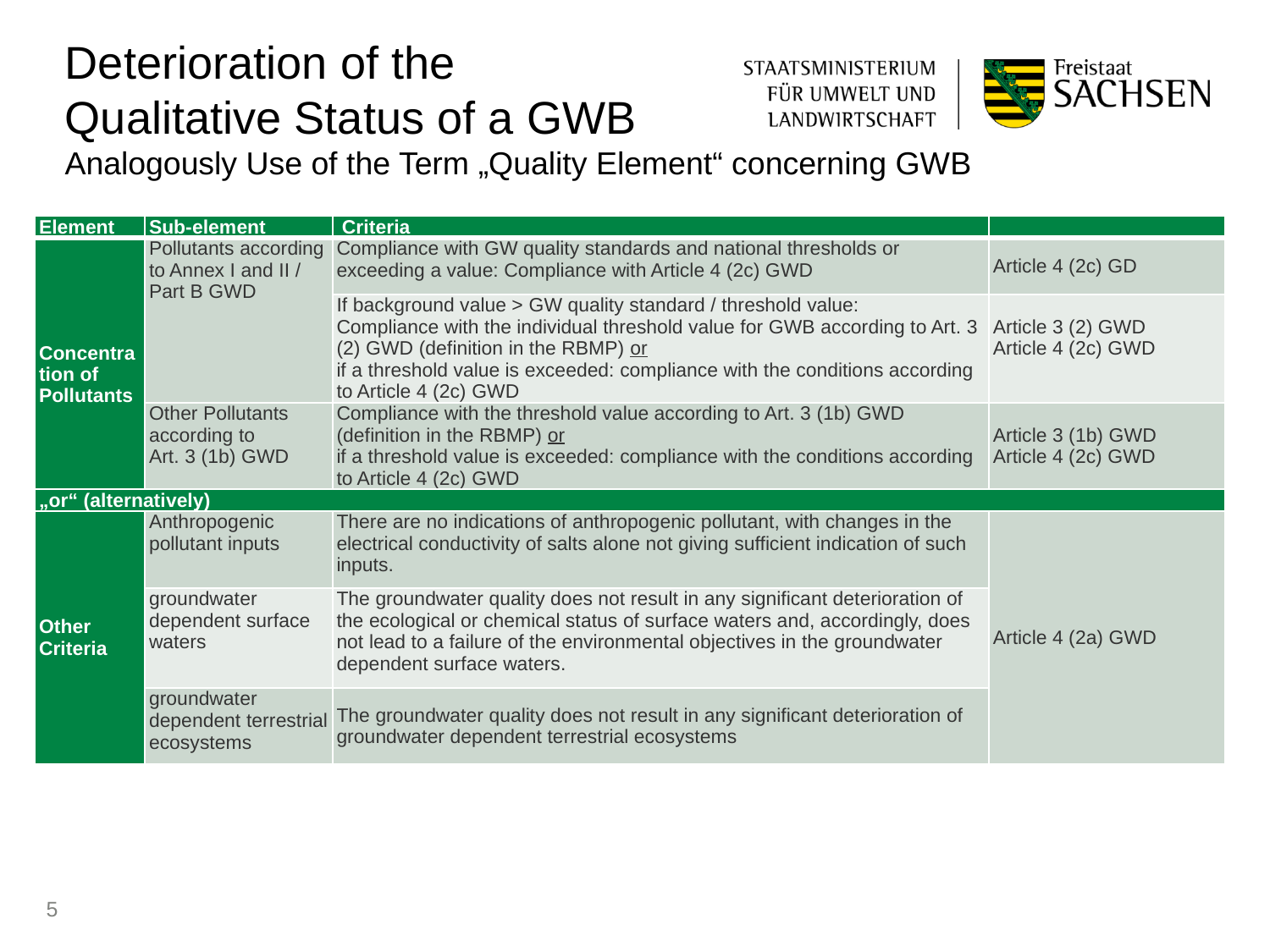

# Deterioration of the Qualitative Status of a GWB Analogously Use of the Term „Quality Element“ concerning GWB
| Element | Sub-element | Criteria |  |
| --- | --- | --- | --- |
| Concentration of Pollutants | Pollutants according to Annex I and II / Part B GWD | Compliance with GW quality standards and national thresholds or exceeding a value: Compliance with Article 4 (2c) GWD | Article 4 (2c) GD |
|  |  | If background value > GW quality standard / threshold value: Compliance with the individual threshold value for GWB according to Art. 3 (2) GWD (definition in the RBMP) or if a threshold value is exceeded: compliance with the conditions according to Article 4 (2c) GWD | Article 3 (2) GWD Article 4 (2c) GWD |
|  | Other Pollutants according to Art. 3 (1b) GWD | Compliance with the threshold value according to Art. 3 (1b) GWD (definition in the RBMP) or if a threshold value is exceeded: compliance with the conditions according to Article 4 (2c) GWD | Article 3 (1b) GWD Article 4 (2c) GWD |
| „or“ (alternatively) |  |  |  |
| Other Criteria | Anthropogenic pollutant inputs | There are no indications of anthropogenic pollutant, with changes in the electrical conductivity of salts alone not giving sufficient indication of such inputs. | Article 4 (2a) GWD |
|  | groundwater dependent surface waters | The groundwater quality does not result in any significant deterioration of the ecological or chemical status of surface waters and, accordingly, does not lead to a failure of the environmental objectives in the groundwater dependent surface waters. |  |
|  | groundwater dependent terrestrial ecosystems | The groundwater quality does not result in any significant deterioration of groundwater dependent terrestrial ecosystems |  |